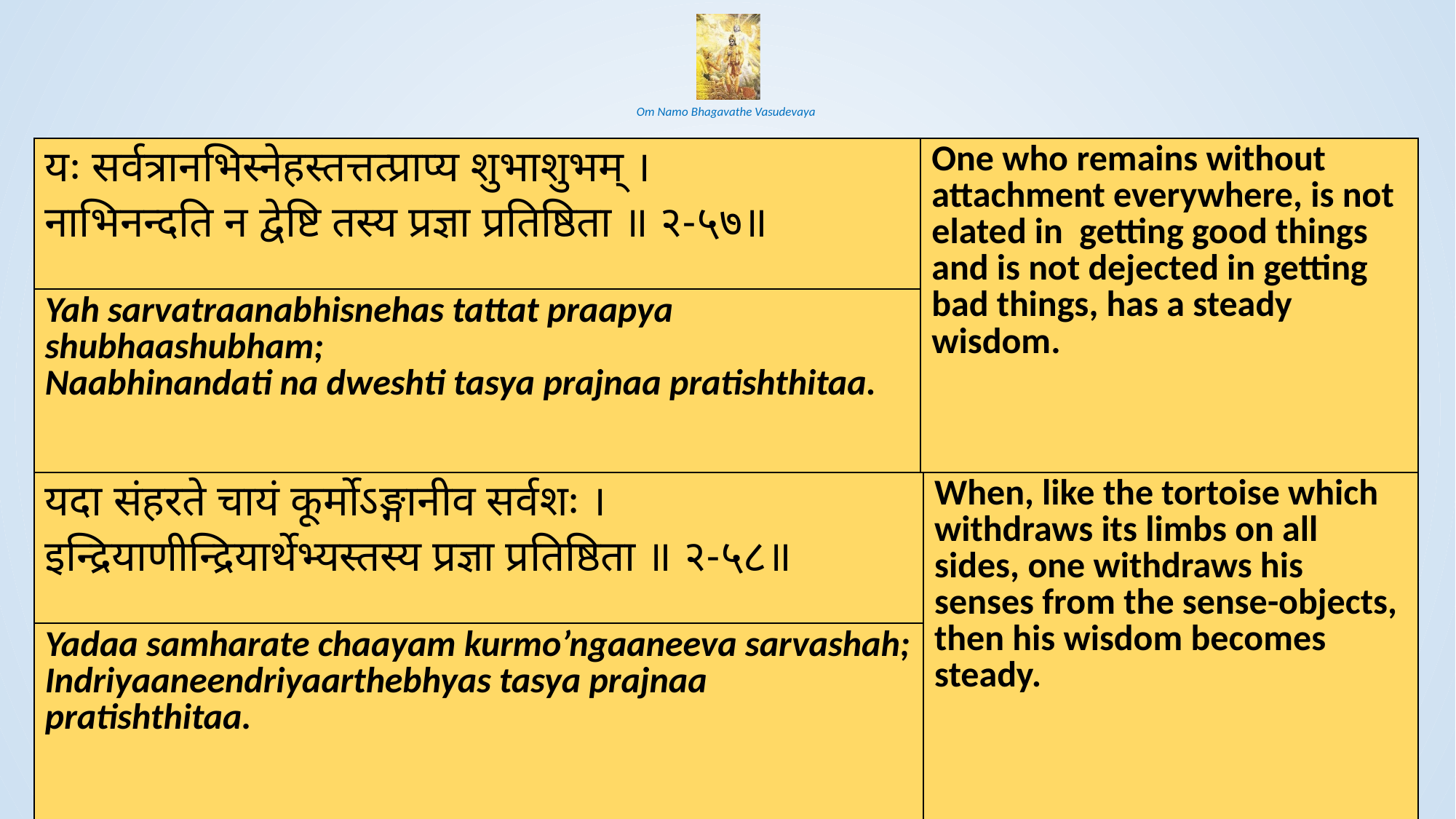

# Om Namo Bhagavathe Vasudevaya
| यः सर्वत्रानभिस्नेहस्तत्तत्प्राप्य शुभाशुभम् । नाभिनन्दति न द्वेष्टि तस्य प्रज्ञा प्रतिष्ठिता ॥ २-५७॥ | One who remains without attachment everywhere, is not elated in getting good things and is not dejected in getting bad things, has a steady wisdom. |
| --- | --- |
| Yah sarvatraanabhisnehas tattat praapya shubhaashubham; Naabhinandati na dweshti tasya prajnaa pratishthitaa. |  |
| यदा संहरते चायं कूर्मोऽङ्गानीव सर्वशः । इन्द्रियाणीन्द्रियार्थेभ्यस्तस्य प्रज्ञा प्रतिष्ठिता ॥ २-५८॥ | When, like the tortoise which withdraws its limbs on all sides, one withdraws his senses from the sense-objects, then his wisdom becomes steady. |
| --- | --- |
| Yadaa samharate chaayam kurmo’ngaaneeva sarvashah; Indriyaaneendriyaarthebhyas tasya prajnaa pratishthitaa. |  |